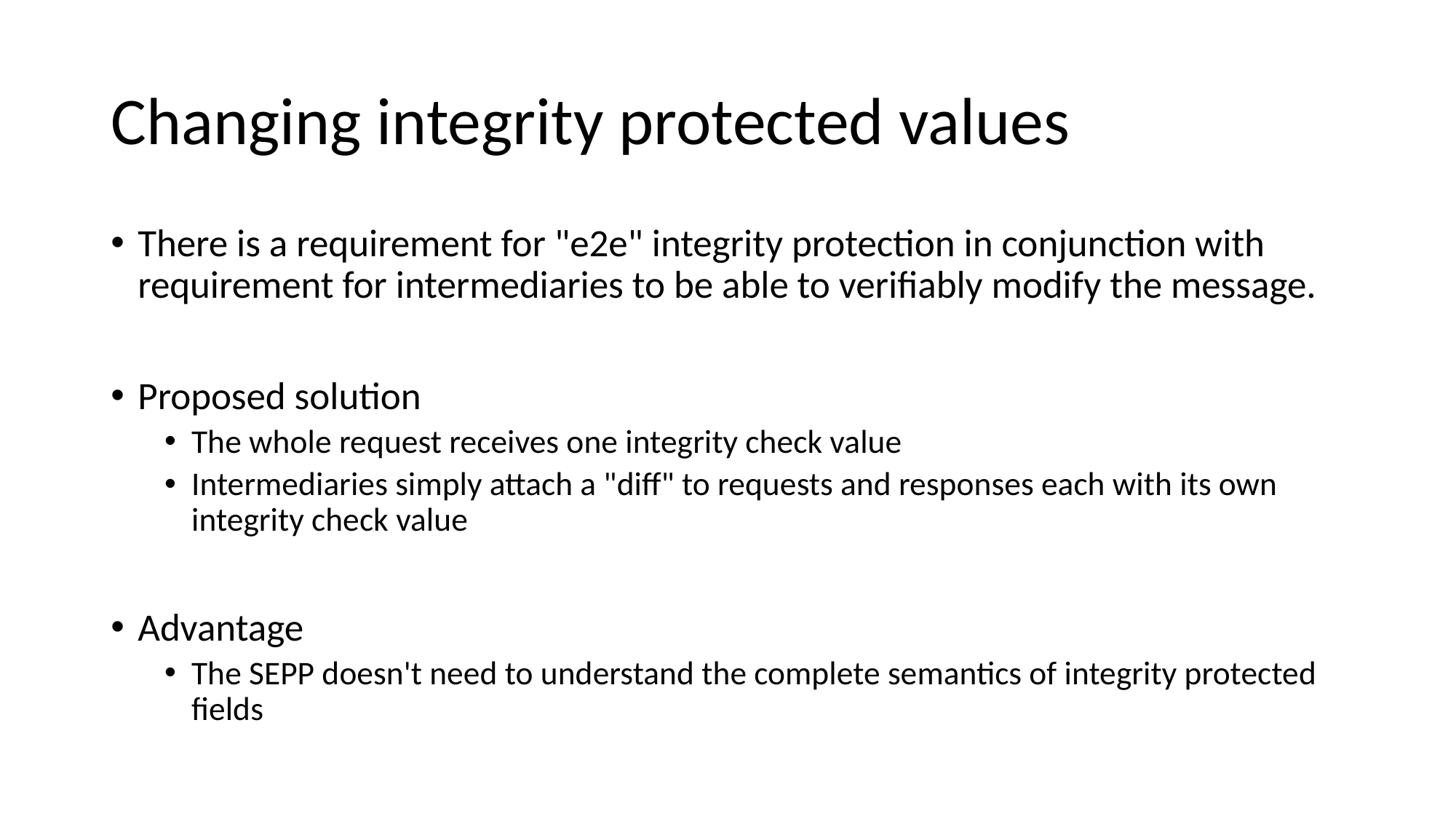

# Changing integrity protected values
There is a requirement for "e2e" integrity protection in conjunction with requirement for intermediaries to be able to verifiably modify the message.

Proposed solution
The whole request receives one integrity check value
Intermediaries simply attach a "diff" to requests and responses each with its own integrity check value

Advantage
The SEPP doesn't need to understand the complete semantics of integrity protected fields